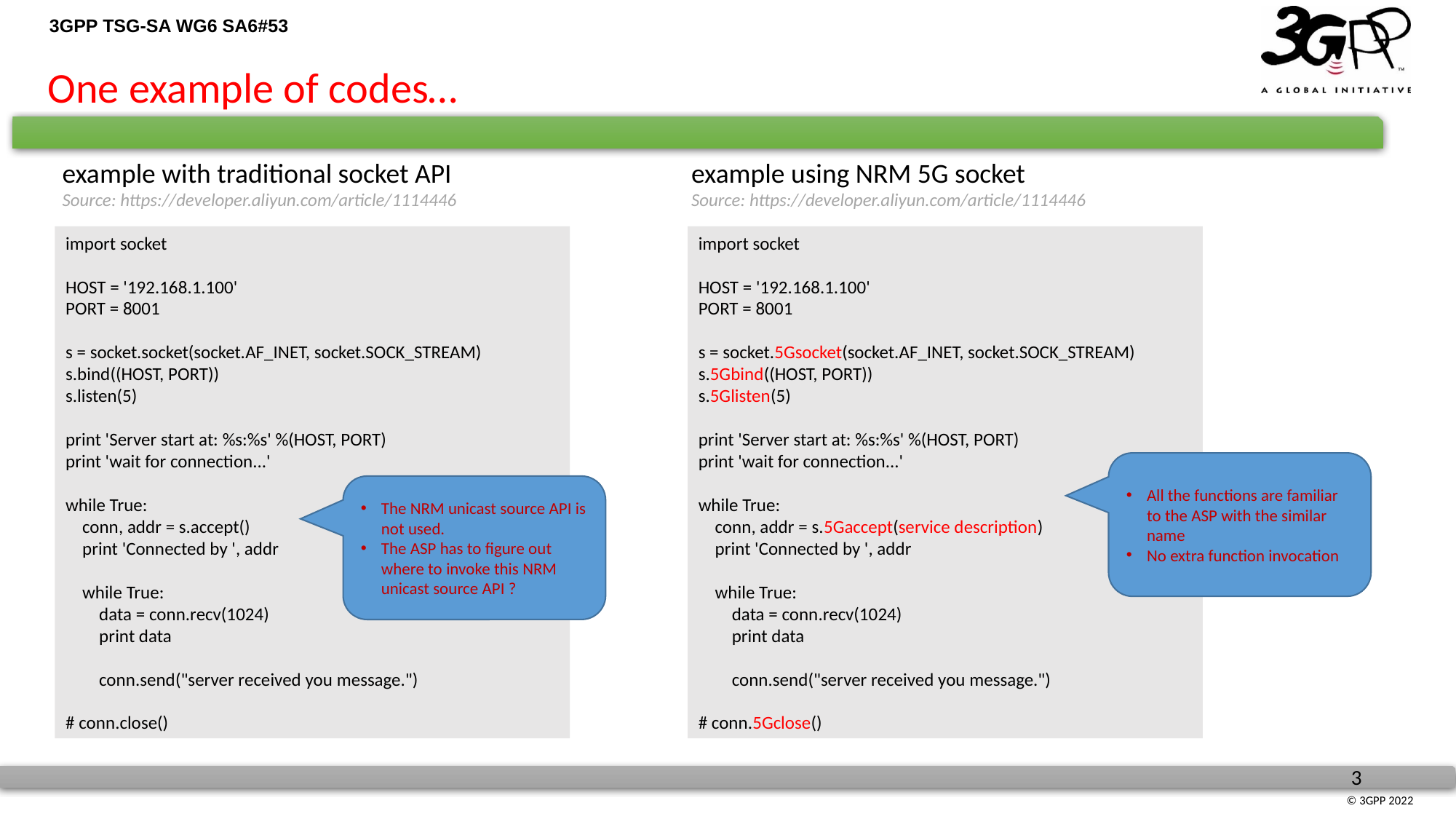

One example of codes…
example with traditional socket API
Source: https://developer.aliyun.com/article/1114446
example using NRM 5G socket
Source: https://developer.aliyun.com/article/1114446
import socket

HOST = '192.168.1.100'
PORT = 8001

s = socket.socket(socket.AF_INET, socket.SOCK_STREAM)
s.bind((HOST, PORT))
s.listen(5)

print 'Server start at: %s:%s' %(HOST, PORT)
print 'wait for connection...'

while True:
    conn, addr = s.accept()
    print 'Connected by ', addr

    while True:
        data = conn.recv(1024)
        print data

        conn.send("server received you message.")

# conn.close()
import socket

HOST = '192.168.1.100'
PORT = 8001

s = socket.5Gsocket(socket.AF_INET, socket.SOCK_STREAM)
s.5Gbind((HOST, PORT))
s.5Glisten(5)

print 'Server start at: %s:%s' %(HOST, PORT)
print 'wait for connection...'

while True:
    conn, addr = s.5Gaccept(service description)
    print 'Connected by ', addr

    while True:
        data = conn.recv(1024)
        print data

        conn.send("server received you message.")

# conn.5Gclose()
All the functions are familiar to the ASP with the similar name
No extra function invocation
The NRM unicast source API is not used.
The ASP has to figure out where to invoke this NRM unicast source API ?